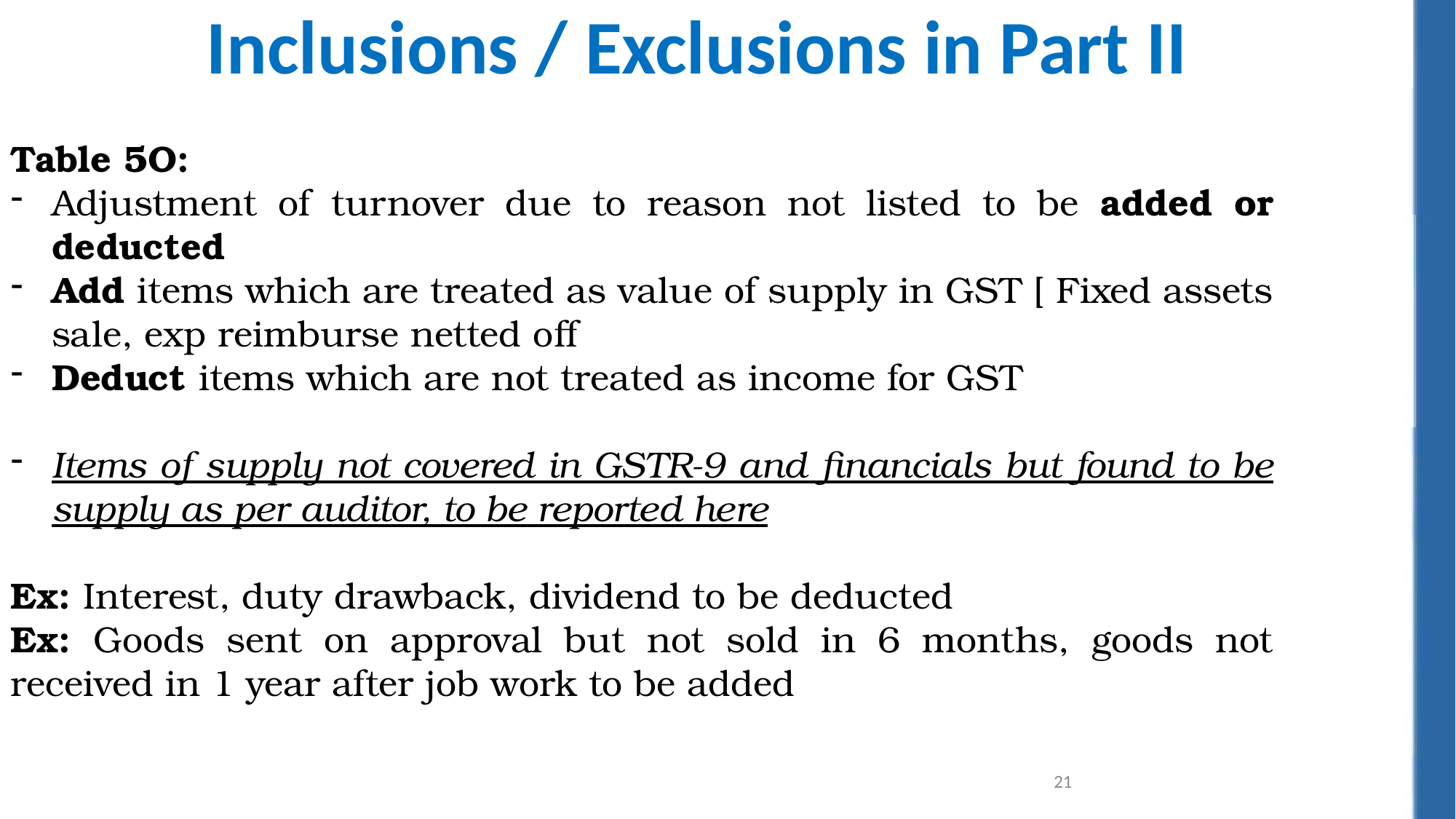

Inclusions / Exclusions in Part II
Table 5O:
Adjustment of turnover due to reason not listed to be added or deducted
Add items which are treated as value of supply in GST [ Fixed assets sale, exp reimburse netted off
Deduct items which are not treated as income for GST

Items of supply not covered in GSTR-9 and financials but found to be supply as per auditor, to be reported here

Ex: Interest, duty drawback, dividend to be deducted
Ex: Goods sent on approval but not sold in 6 months, goods not received in 1 year after job work to be added

21